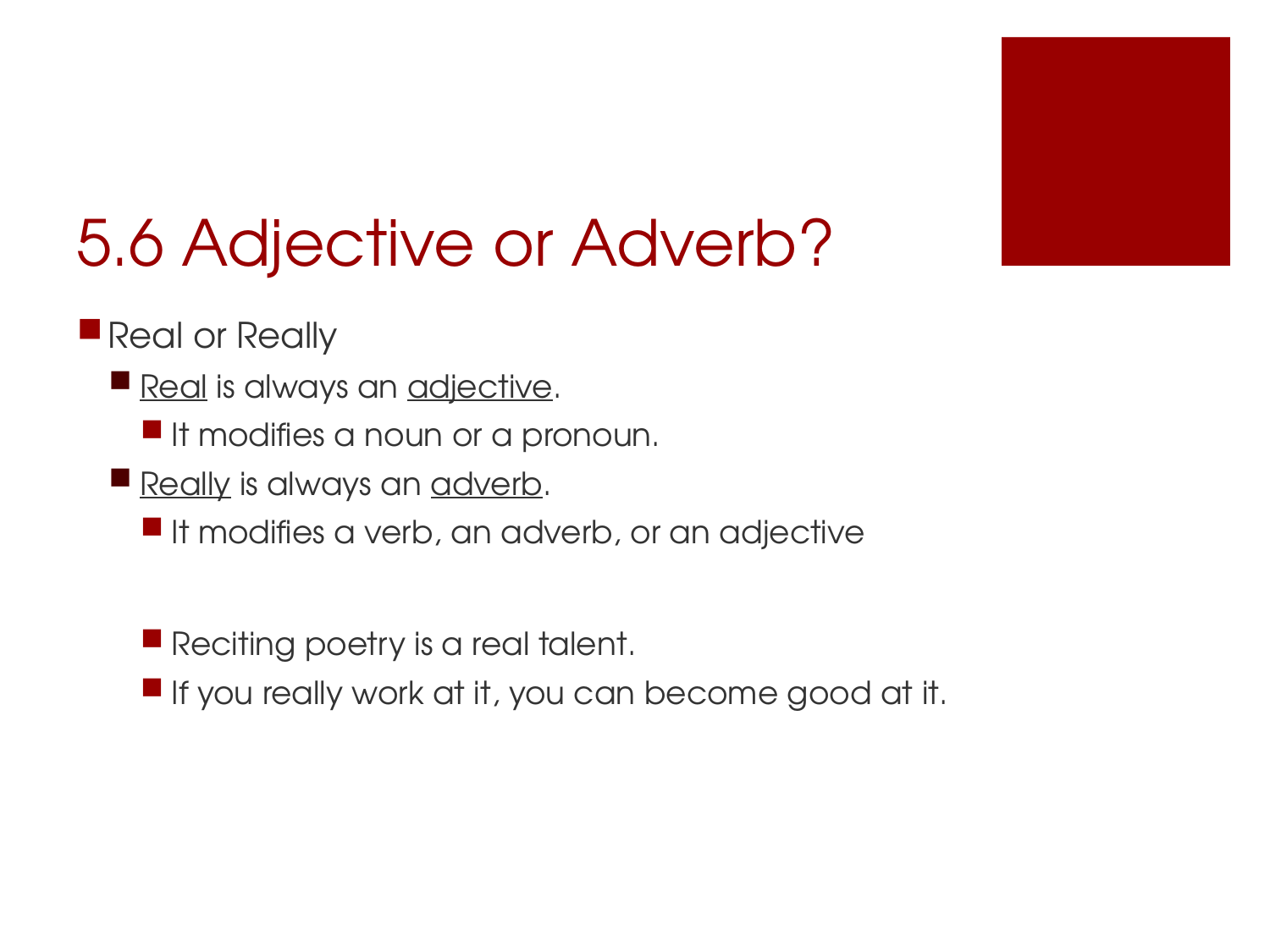

# 5.6 Adjective or Adverb?
Real or Really
Real is always an adjective.
It modifies a noun or a pronoun.
Really is always an adverb.
It modifies a verb, an adverb, or an adjective

Reciting poetry is a real talent.
If you really work at it, you can become good at it.